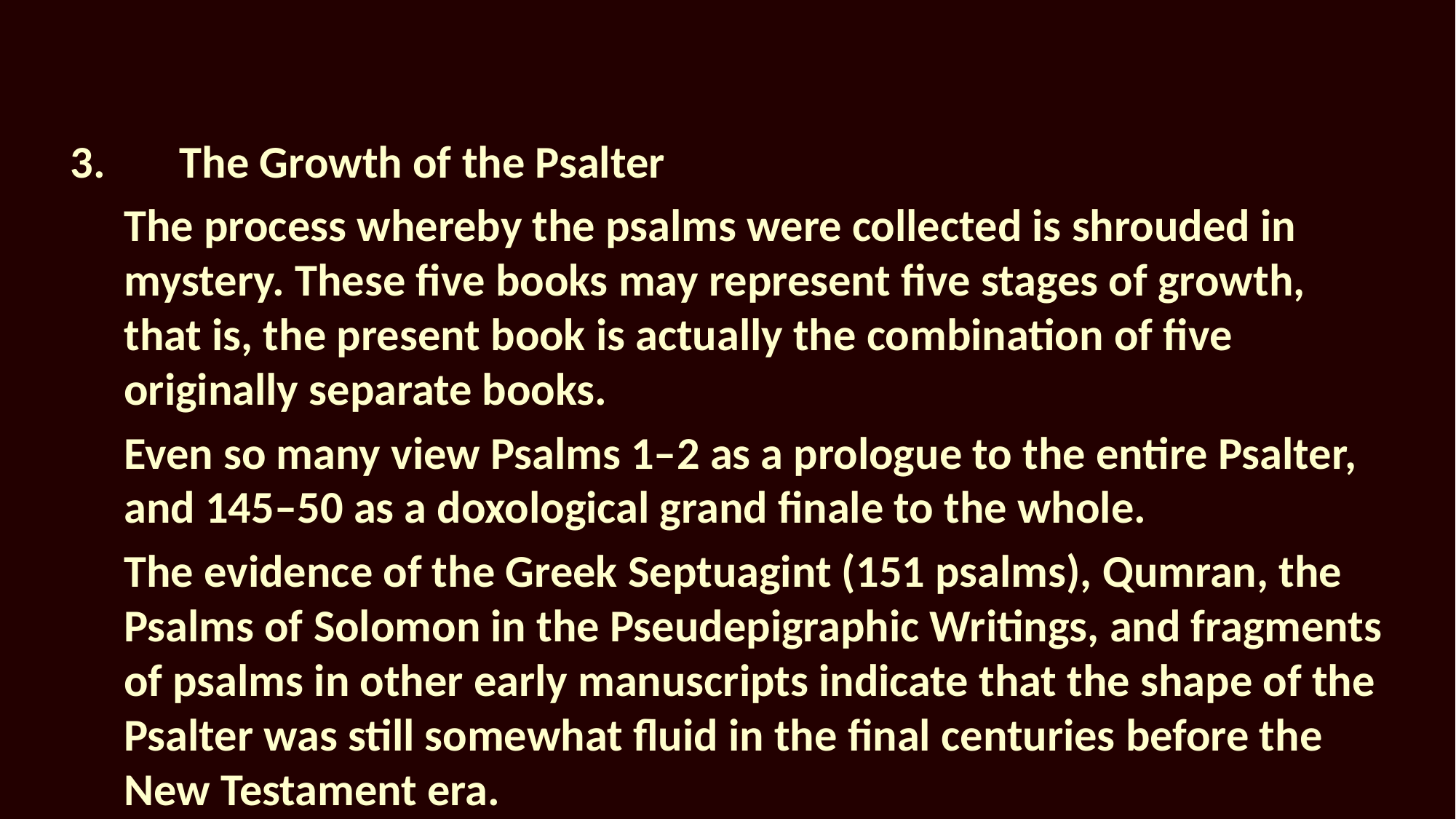

3.	The Growth of the Psalter
The process whereby the psalms were collected is shrouded in mystery. These five books may represent five stages of growth, that is, the present book is actually the combination of five originally separate books.
Even so many view Psalms 1–2 as a prologue to the entire Psalter, and 145–50 as a doxological grand finale to the whole.
The evidence of the Greek Septuagint (151 psalms), Qumran, the Psalms of Solomon in the Pseudepigraphic Writings, and fragments of psalms in other early manuscripts indicate that the shape of the Psalter was still somewhat fluid in the final centuries before the New Testament era.